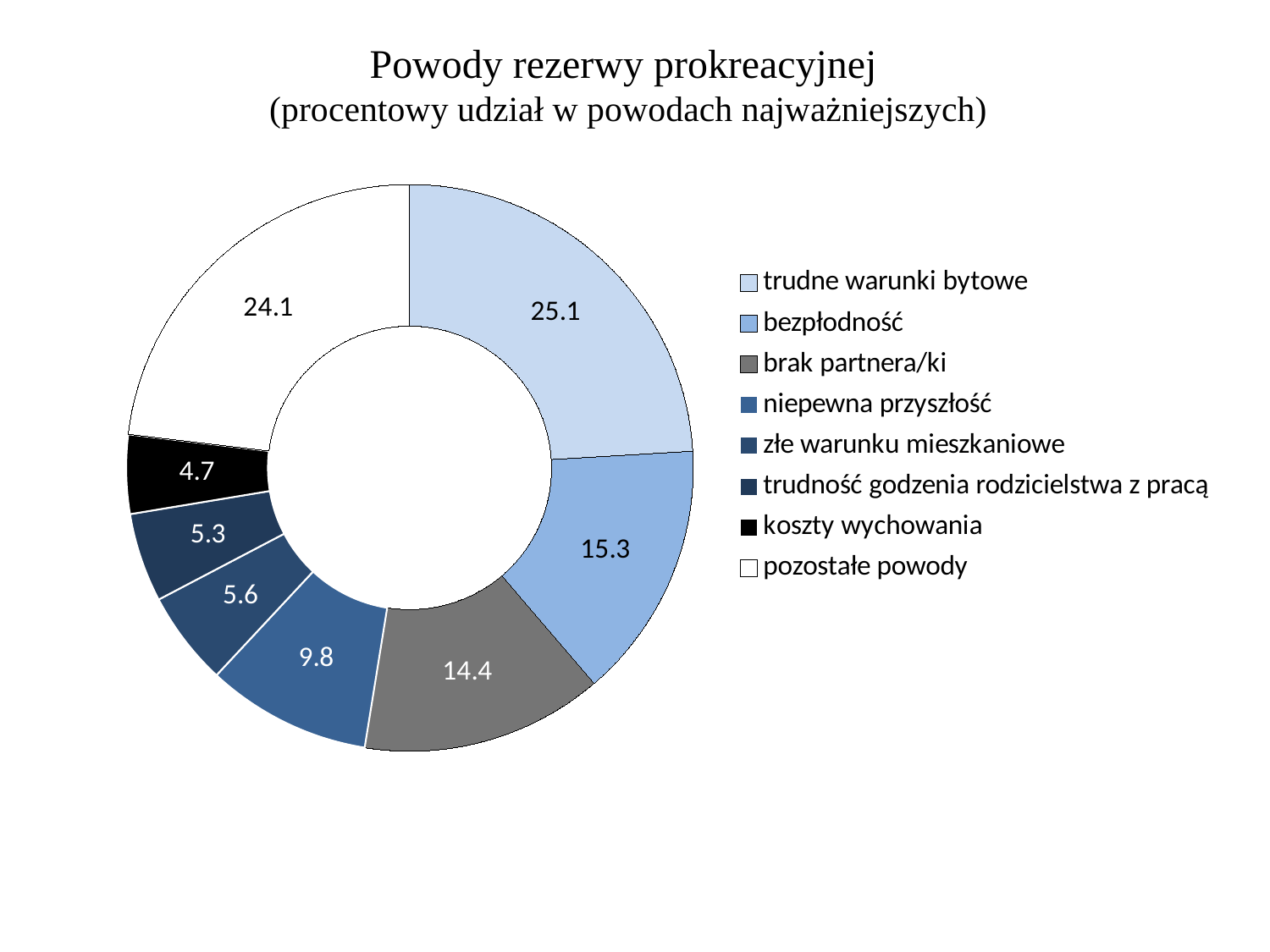

Powody rezerwy prokreacyjnej
(procentowy udział w powodach najważniejszych)

### Chart

| Category | Kolumna1 |
|---|---|
| trudne warunki bytowe | 25.1 |
| bezpłodność | 15.3 |
| brak partnera/ki | 14.4 |
| niepewna przyszłość | 9.8 |
| złe warunku mieszkaniowe | 5.6 |
| trudność godzenia rodzicielstwa z pracą | 5.3 |
| koszty wychowania | 4.7 |
| pozostałe powody | 24.1 |